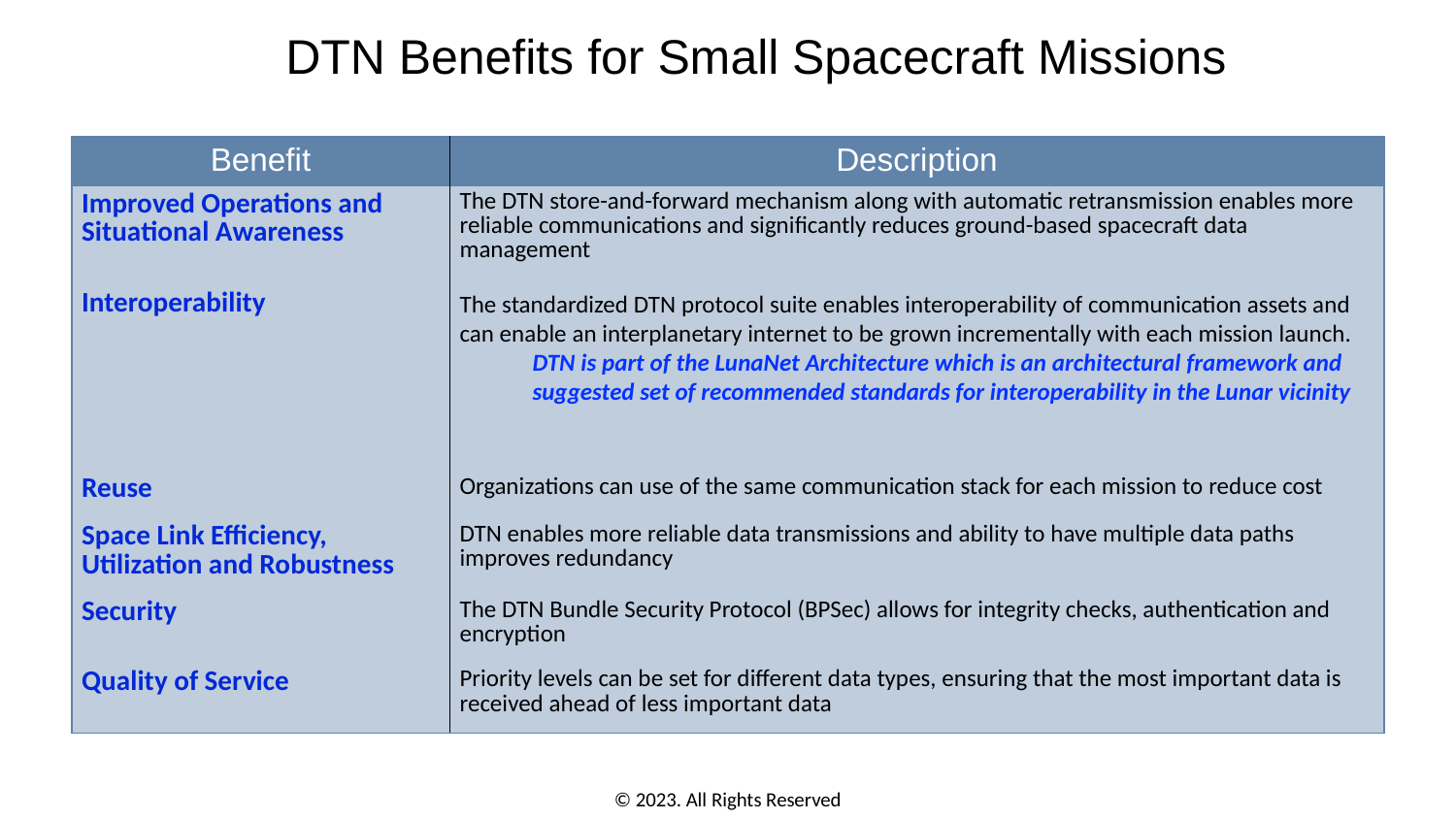

# DTN Benefits for Small Spacecraft Missions
| Benefit | Description |
| --- | --- |
| Improved Operations and Situational Awareness | The DTN store-and-forward mechanism along with automatic retransmission enables more reliable communications and significantly reduces ground-based spacecraft data management |
| Interoperability | The standardized DTN protocol suite enables interoperability of communication assets and can enable an interplanetary internet to be grown incrementally with each mission launch. DTN is part of the LunaNet Architecture which is an architectural framework and suggested set of recommended standards for interoperability in the Lunar vicinity |
| Reuse | Organizations can use of the same communication stack for each mission to reduce cost |
| Space Link Efficiency, Utilization and Robustness | DTN enables more reliable data transmissions and ability to have multiple data paths improves redundancy |
| Security | The DTN Bundle Security Protocol (BPSec) allows for integrity checks, authentication and encryption |
| Quality of Service | Priority levels can be set for different data types, ensuring that the most important data is received ahead of less important data |